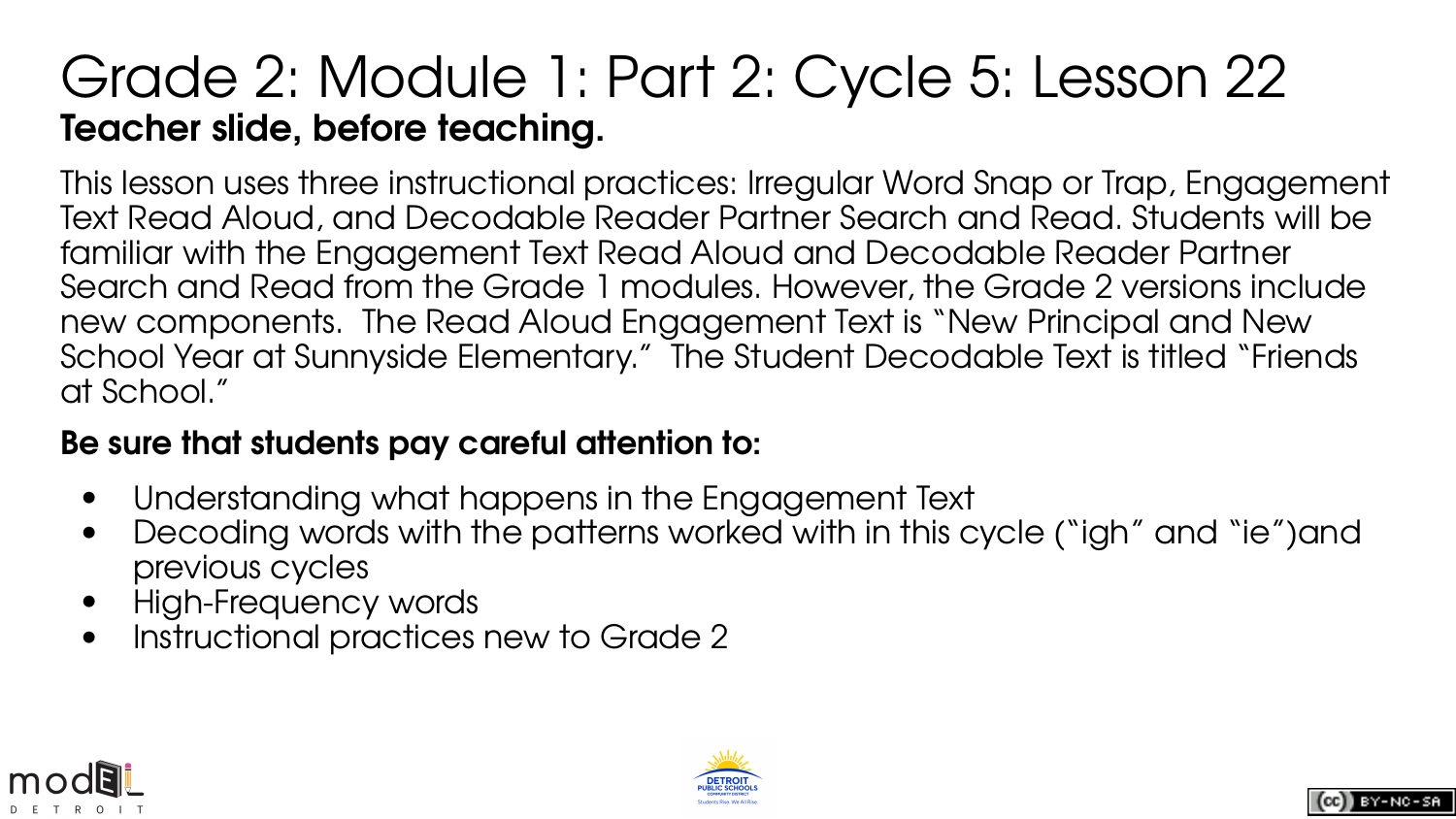

# Grade 2: Module 1: Part 2: Cycle 5: Lesson 22
Teacher slide, before teaching.
This lesson uses three instructional practices: Irregular Word Snap or Trap, Engagement Text Read Aloud, and Decodable Reader Partner Search and Read. Students will be familiar with the Engagement Text Read Aloud and Decodable Reader Partner Search and Read from the Grade 1 modules. However, the Grade 2 versions include new components.  The Read Aloud Engagement Text is “New Principal and New School Year at Sunnyside Elementary.”  The Student Decodable Text is titled “Friends at School.”
Be sure that students pay careful attention to:
Understanding what happens in the Engagement Text
Decoding words with the patterns worked with in this cycle (“igh” and “ie”)and previous cycles
High-Frequency words
Instructional practices new to Grade 2